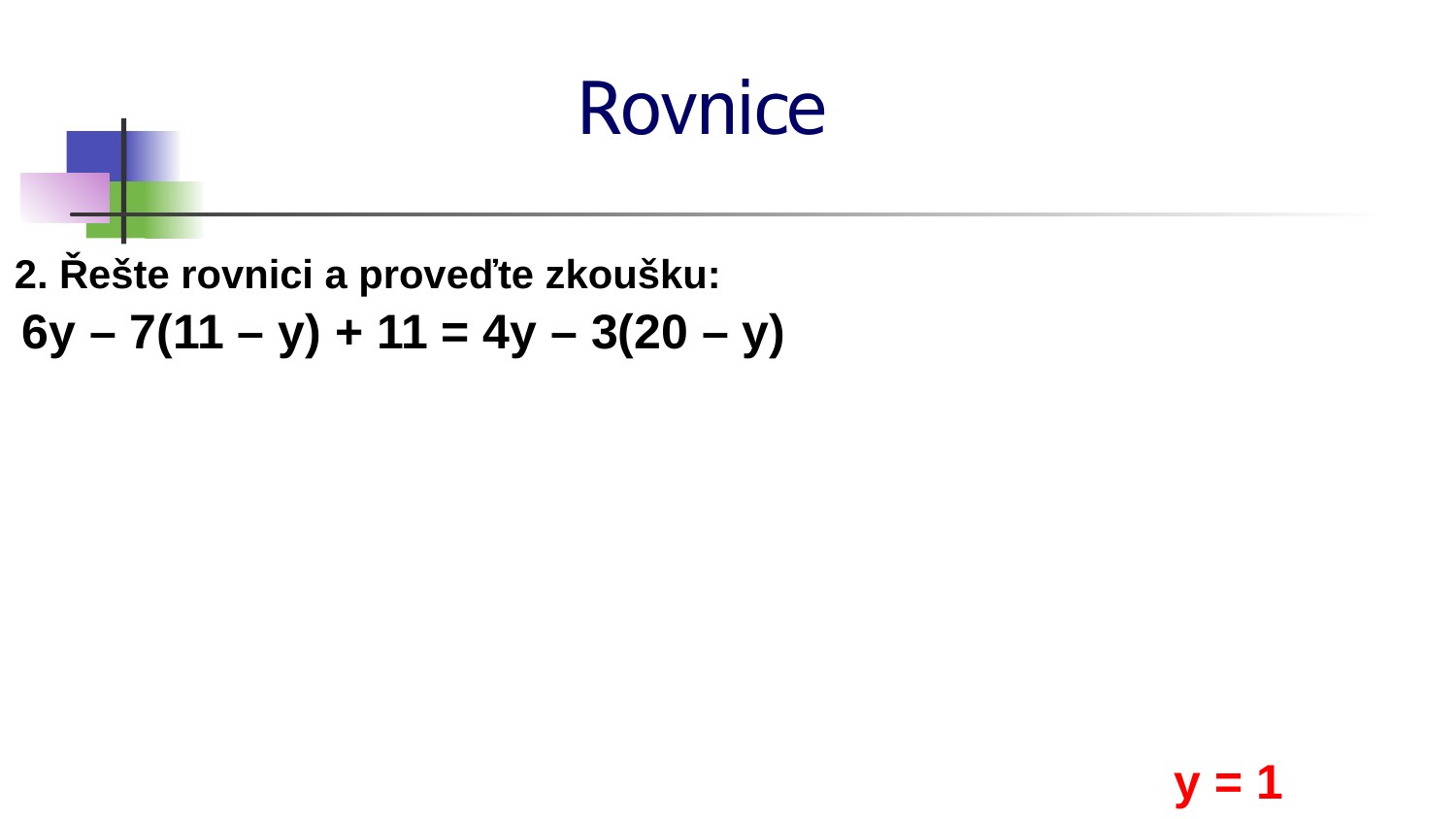

# Rovnice
2. Řešte rovnici a proveďte zkoušku:
 6y – 7(11 – y) + 11 = 4y – 3(20 – y)
 y = 1